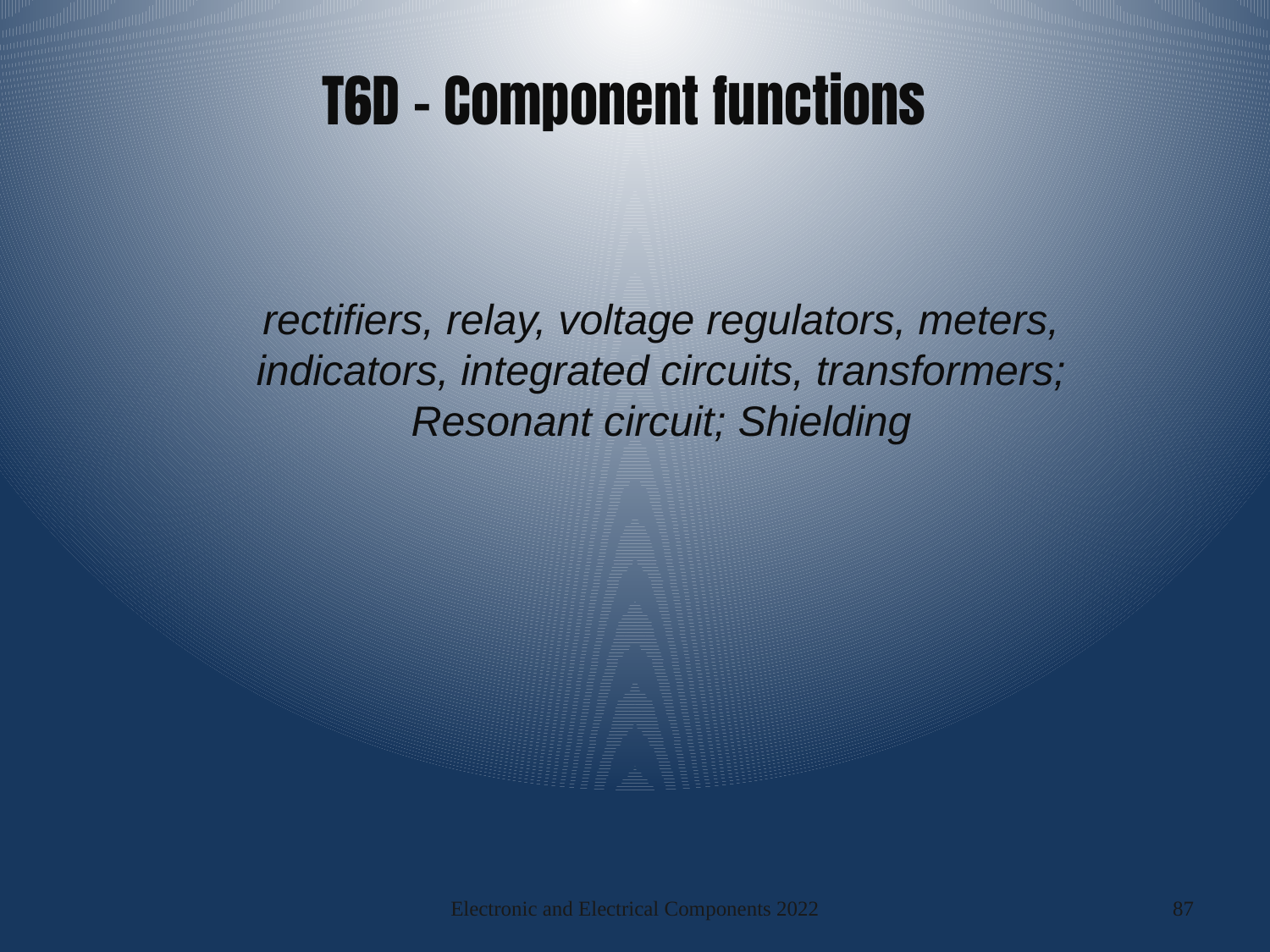

# T6D - Component functions
rectifiers, relay, voltage regulators, meters, indicators, integrated circuits, transformers; Resonant circuit; Shielding
Electronic and Electrical Components 2022
87